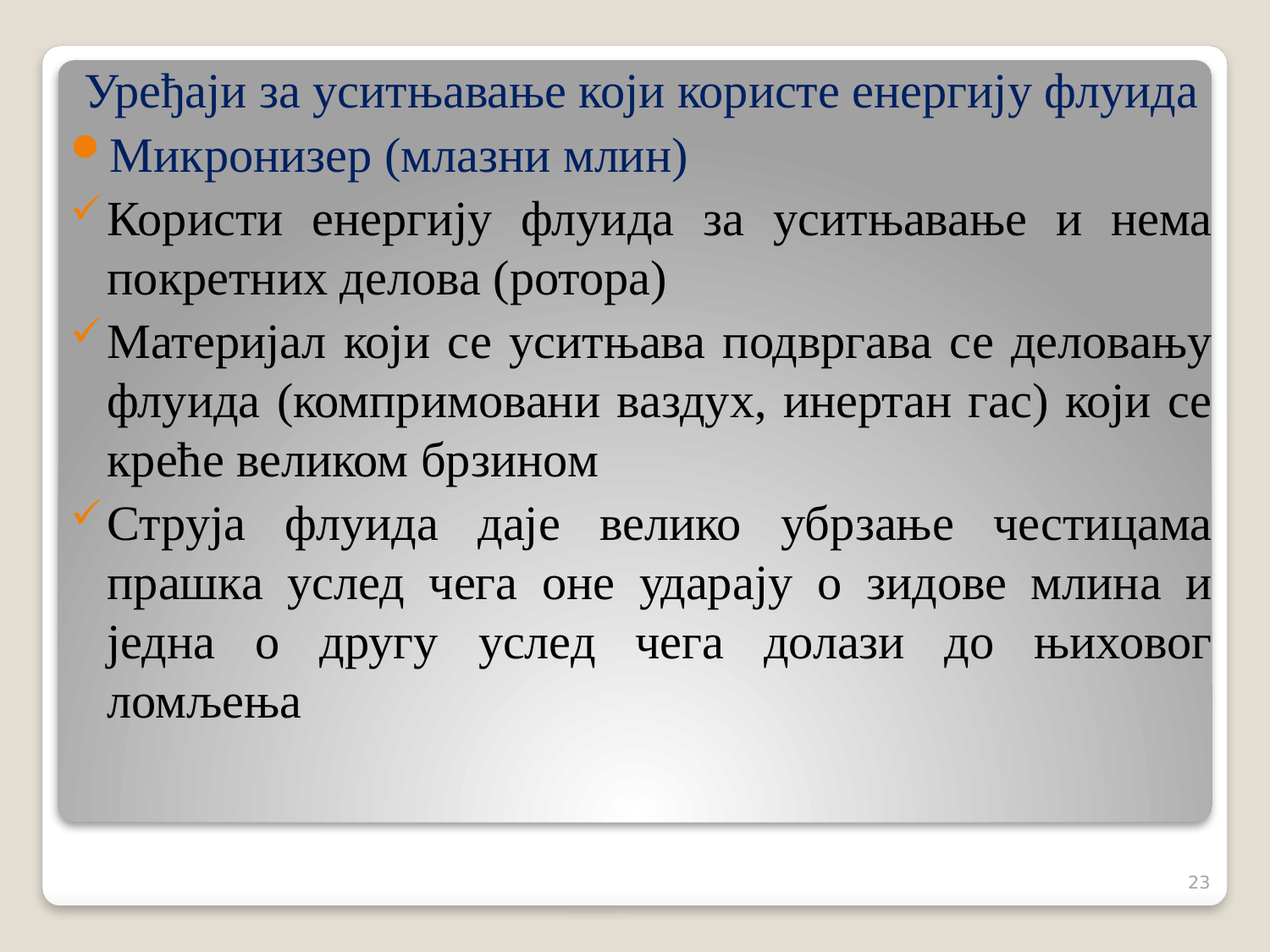

Уређаји за уситњавање који користе енергију флуида
Микронизер (млазни млин)
Користи енергију флуида за уситњавање и нема покретних делова (ротора)
Материјал који се уситњава подвргава се деловању флуида (компримовани ваздух, инертан гас) који се креће великом брзином
Струја флуида даје велико убрзање честицама прашка услед чега оне ударају о зидове млина и једна о другу услед чега долази до њиховог ломљења

23